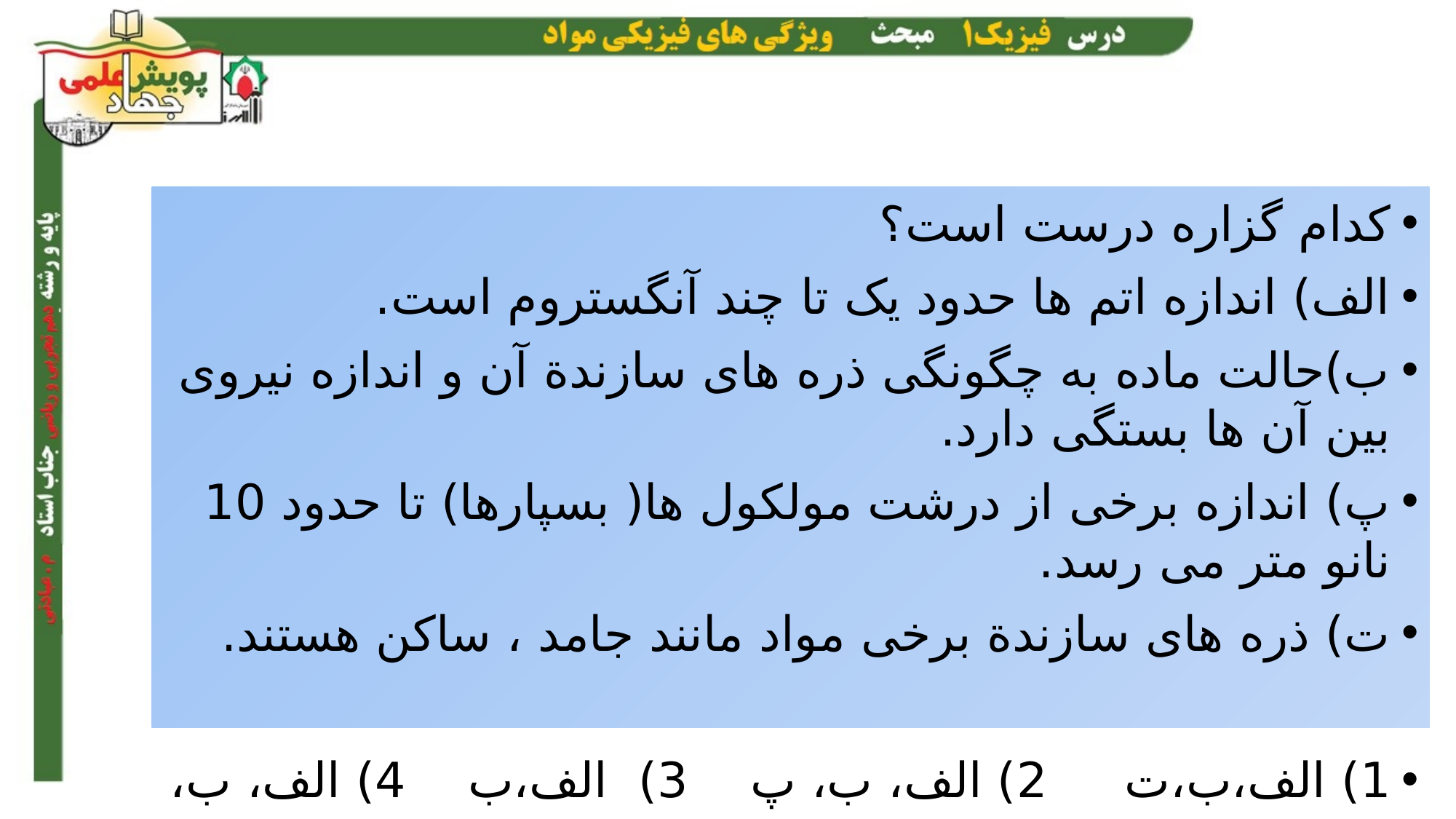

کدام گزاره درست است؟
الف) اندازه اتم ها حدود یک تا چند آنگستروم است.
ب)حالت ماده به چگونگی ذره های سازندة آن و اندازه نیروی بین آن ها بستگی دارد.
پ) اندازه برخی از درشت مولکول ها( بسپارها) تا حدود 10 نانو متر می رسد.
ت) ذره های سازندة برخی مواد مانند جامد ، ساکن هستند.

1) الف،ب،ت     2) الف، ب، پ    3)  الف،ب    4) الف، ب، پ، ت